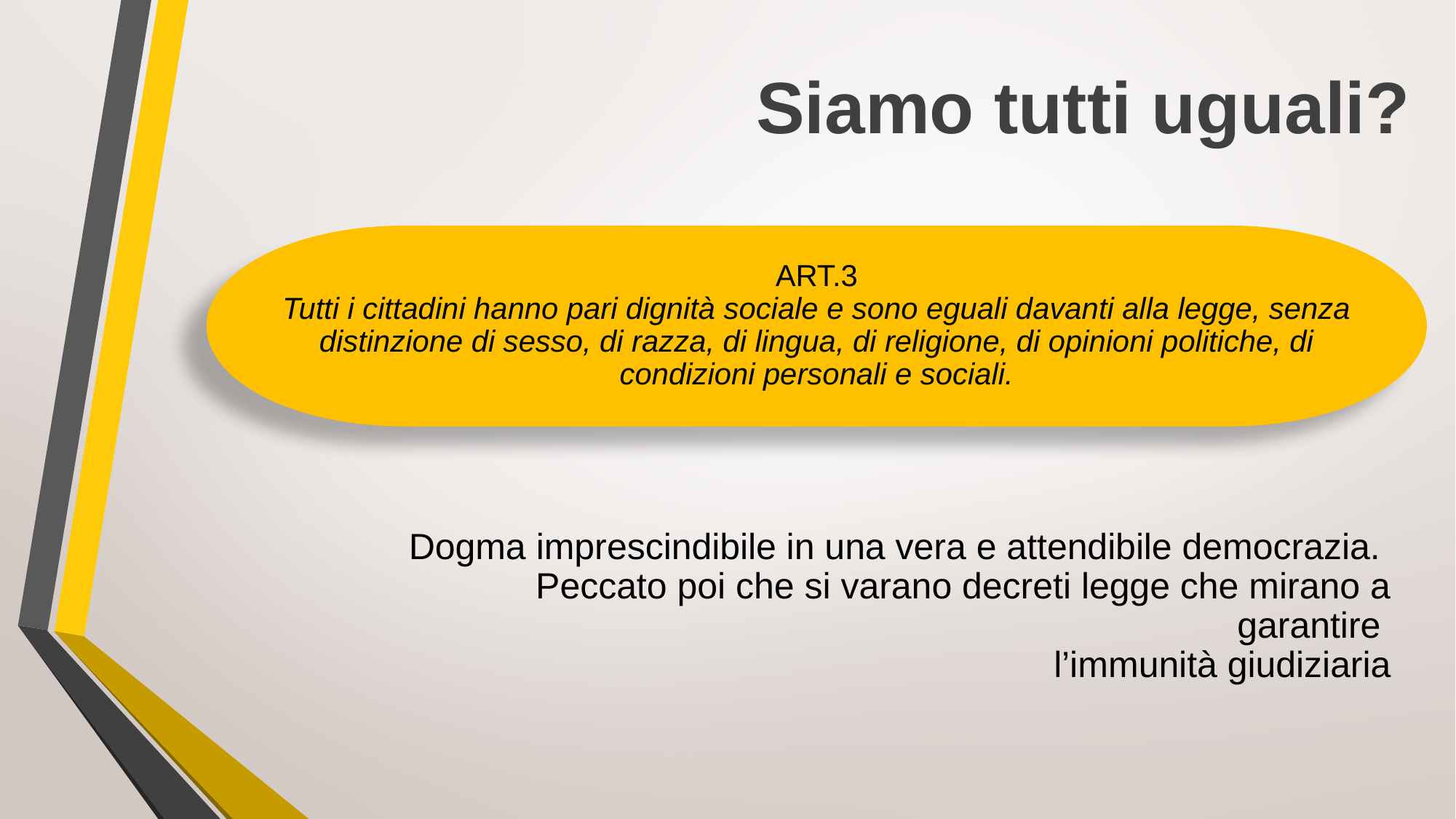

Siamo tutti uguali?
ART.3
Tutti i cittadini hanno pari dignità sociale e sono eguali davanti alla legge, senza distinzione di sesso, di razza, di lingua, di religione, di opinioni politiche, di condizioni personali e sociali.
Dogma imprescindibile in una vera e attendibile democrazia.
Peccato poi che si varano decreti legge che mirano a garantire
l’immunità giudiziaria